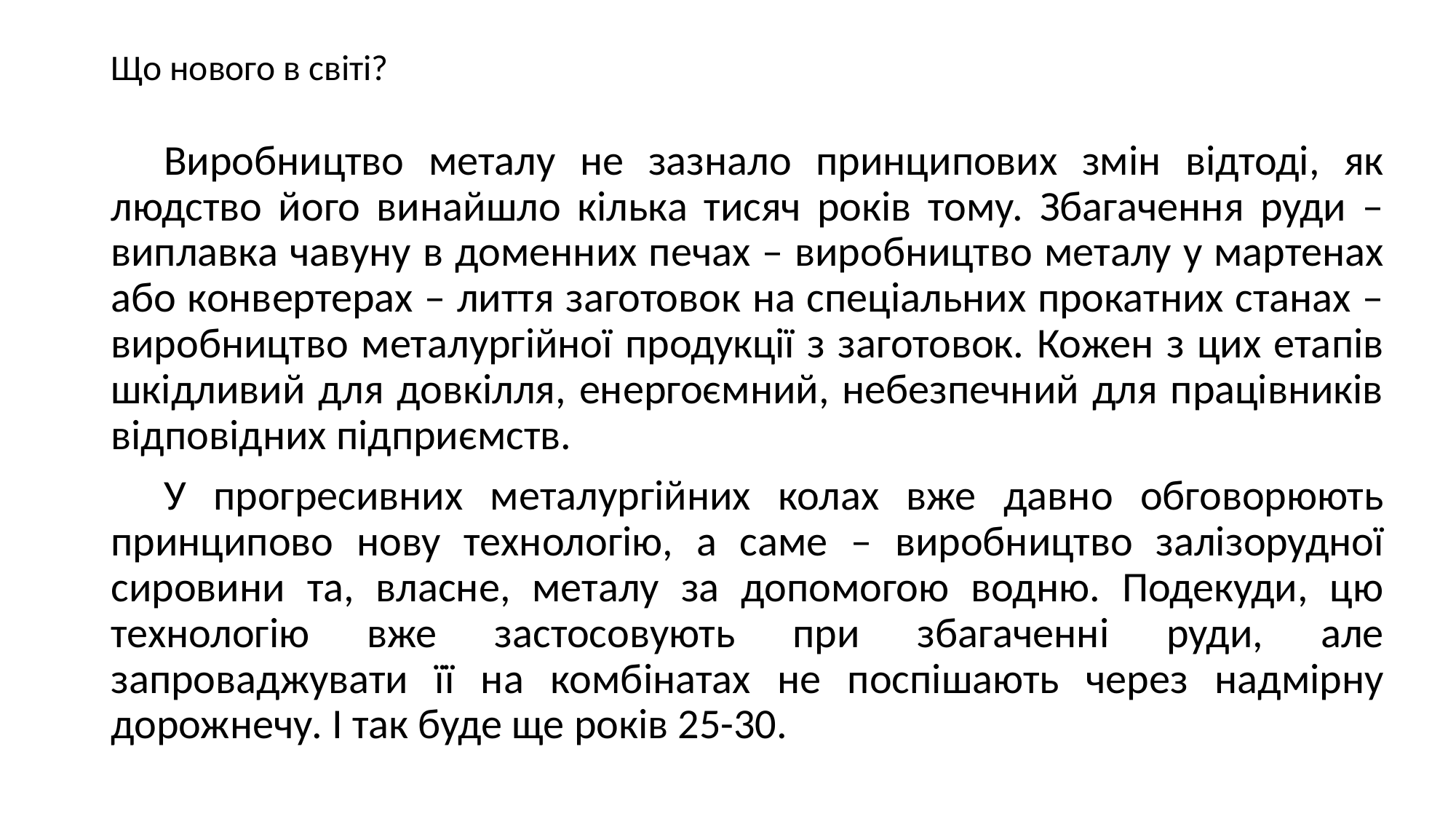

# Що нового в світі?
Виробництво металу не зазнало принципових змін відтоді, як людство його винайшло кілька тисяч років тому. Збагачення руди – виплавка чавуну в доменних печах – виробництво металу у мартенах або конвертерах – лиття заготовок на спеціальних прокатних станах – виробництво металургійної продукції з заготовок. Кожен з цих етапів шкідливий для довкілля, енергоємний, небезпечний для працівників відповідних підприємств.
У прогресивних металургійних колах вже давно обговорюють принципово нову технологію, а саме – виробництво залізорудної сировини та, власне, металу за допомогою водню. Подекуди, цю технологію вже застосовують при збагаченні руди, але запроваджувати її на комбінатах не поспішають через надмірну дорожнечу. І так буде ще років 25-30.